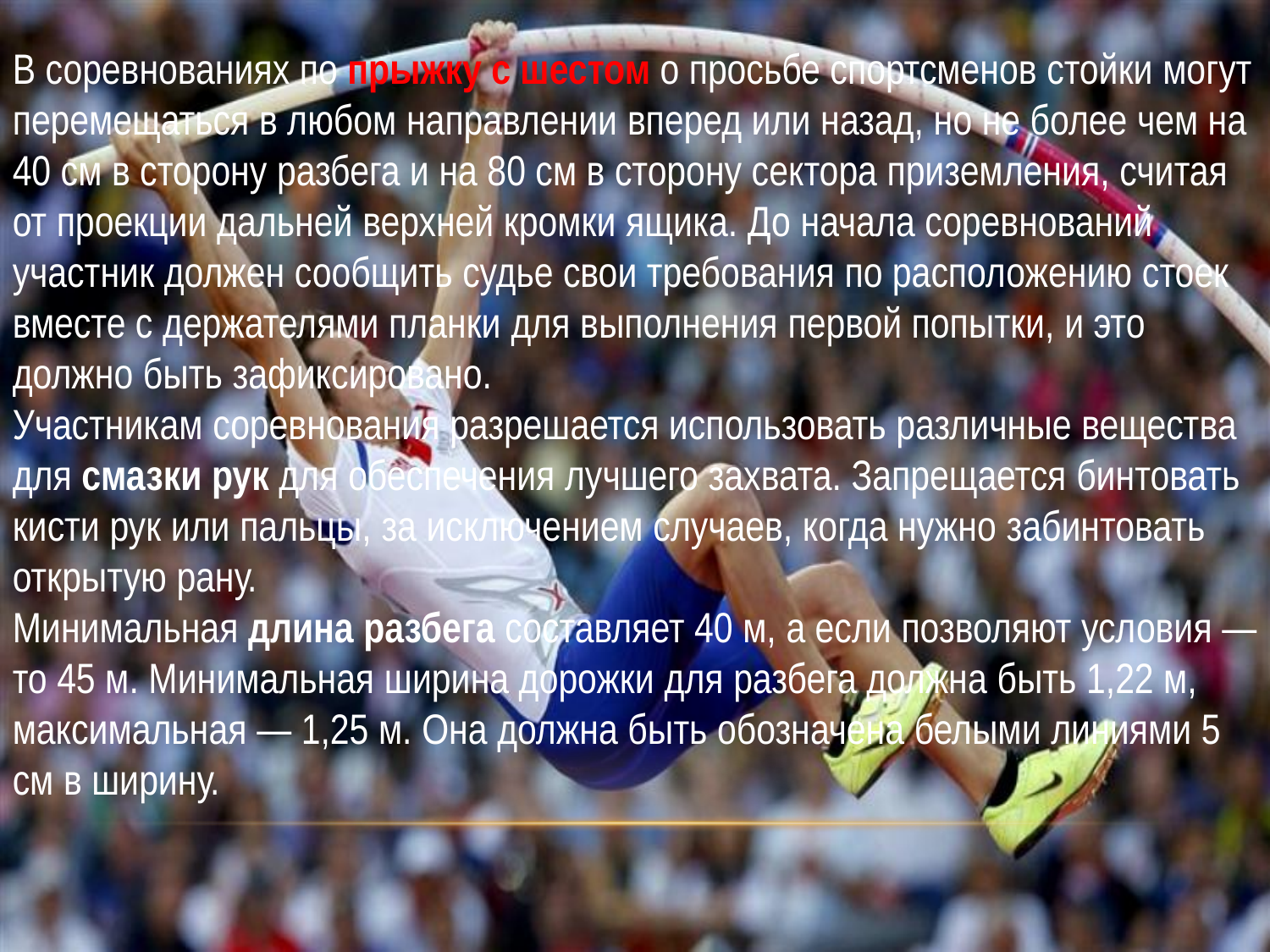

В соревнованиях по прыжку с шестом о просьбе спортсменов стойки могут перемещаться в любом направлении вперед или назад, но не более чем на 40 см в сторону разбега и на 80 см в сторону сектора приземления, считая от проекции дальней верхней кромки ящика. До начала соревнований участник должен сообщить судье свои требования по расположению стоек вместе с держателями планки для выполнения первой попытки, и это должно быть зафиксировано.
Участникам соревнования разрешается использовать различные вещества для смазки рук для обеспечения лучшего захвата. Запрещается бинтовать кисти рук или пальцы, за исключением случаев, когда нужно забинтовать открытую рану.
Минимальная длина разбега составляет 40 м, а если позволяют условия — то 45 м. Минимальная ширина дорожки для разбега должна быть 1,22 м, максимальная — 1,25 м. Она должна быть обозначена белыми линиями 5 см в ширину.